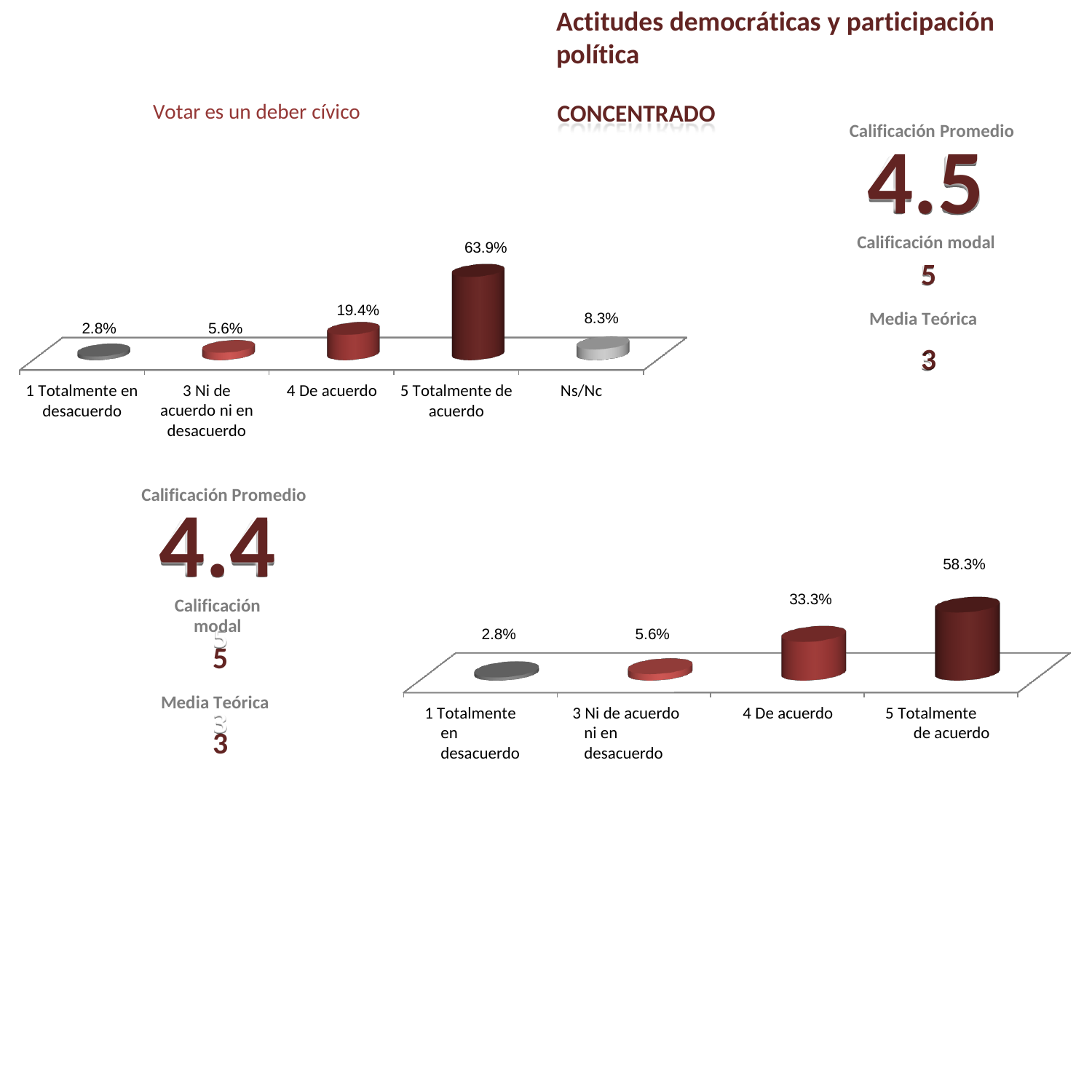

Actitudes democráticas y participación política
CONCENTRADO
Votar es un deber cívico

Calificación Promedio
4.5
Calificación modal
5

Media Teórica

3

63.9%

19.4%
8.3%
5.6%
2.8%

3 Ni de acuerdo ni en desacuerdo
1 Totalmente en
desacuerdo
4 De acuerdo
5 Totalmente de
acuerdo
Ns/Nc

Calificación Promedio
4.4
Calificación modal
5

Media Teórica

3

58.3%
33.3%

5.6%
2.8%

1 Totalmente en desacuerdo
3 Ni de acuerdo ni en desacuerdo
5 Totalmente de acuerdo
4 De acuerdo